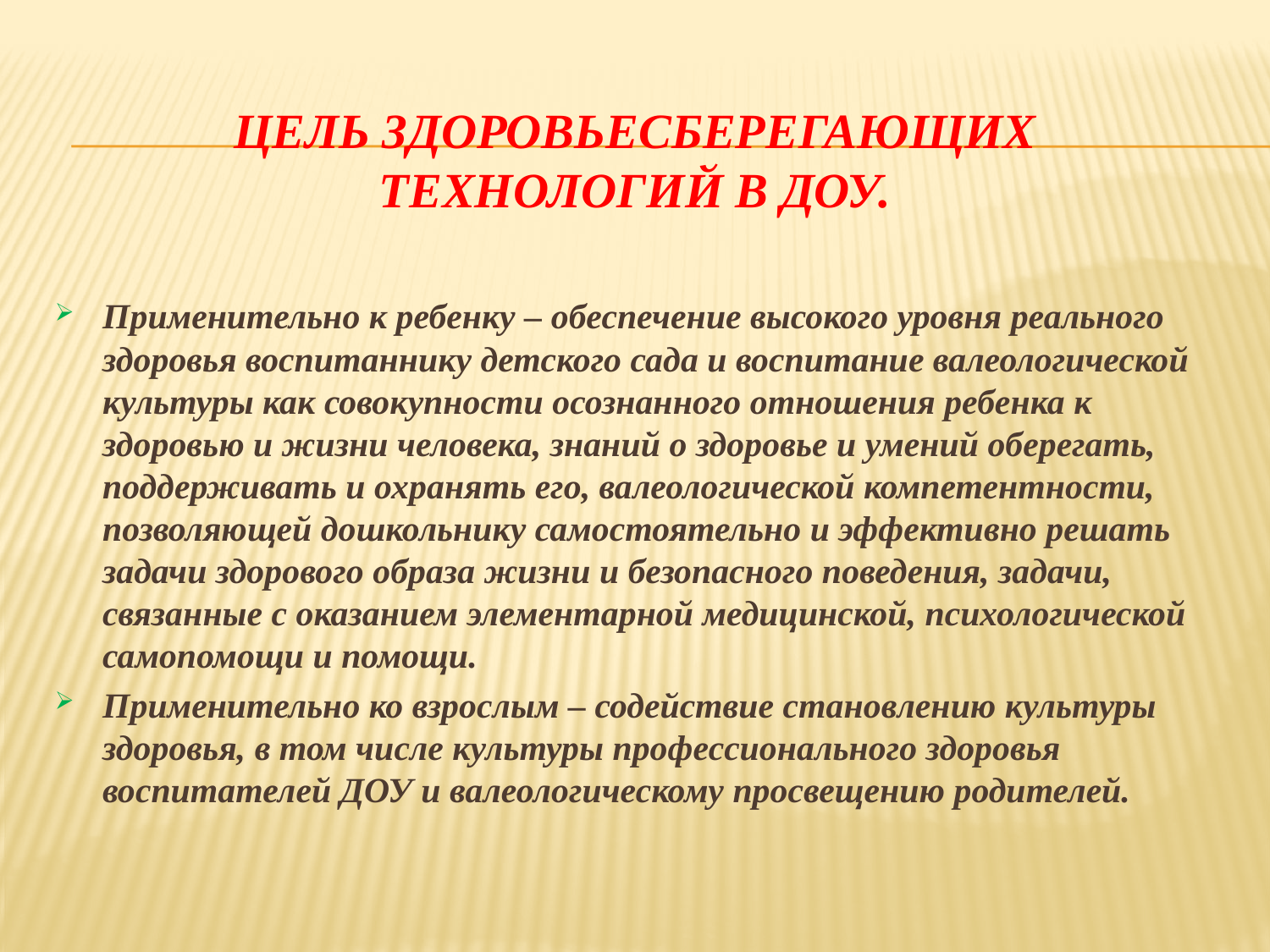

# Цель здоровьесберегающих технологий в ДОУ.
Применительно к ребенку – обеспечение высокого уровня реального здоровья воспитаннику детского сада и воспитание валеологической культуры как совокупности осознанного отношения ребенка к здоровью и жизни человека, знаний о здоровье и умений оберегать, поддерживать и охранять его, валеологической компетентности, позволяющей дошкольнику самостоятельно и эффективно решать задачи здорового образа жизни и безопасного поведения, задачи, связанные с оказанием элементарной медицинской, психологической самопомощи и помощи.
Применительно ко взрослым – содействие становлению культуры здоровья, в том числе культуры профессионального здоровья воспитателей ДОУ и валеологическому просвещению родителей.